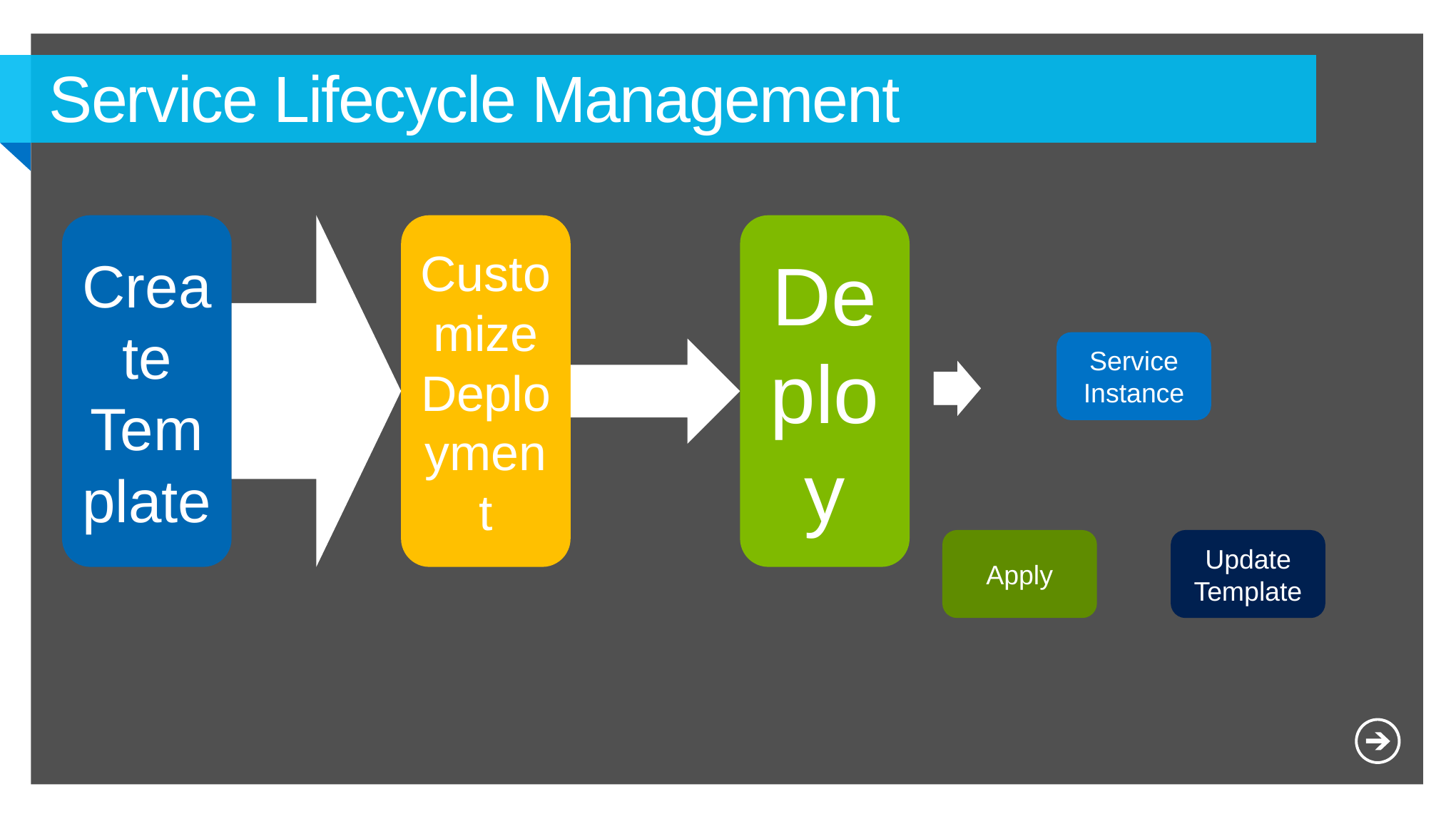

# Service Lifecycle Management
Create Template
Customize Deployment
Deploy
Service Instance
Update Template
Apply